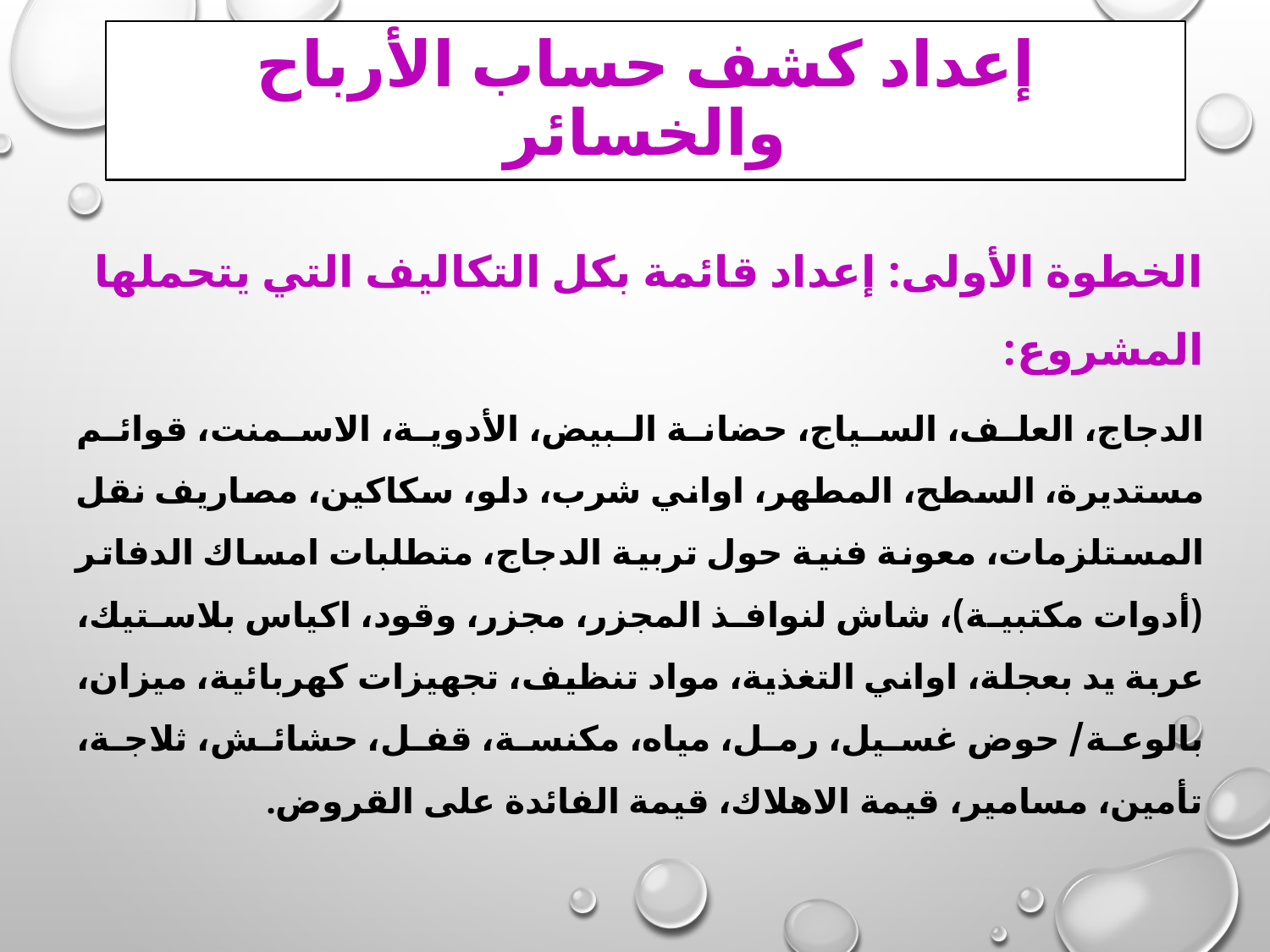

# إعداد كشف حساب الأرباح والخسائر
الخطوة الأولى: إعداد قائمة بكل التكاليف التي يتحملها المشروع:
الدجاج، العلف، السياج، حضانة البيض، الأدوية، الاسمنت، قوائم مستديرة، السطح، المطهر، اواني شرب، دلو، سكاكين، مصاريف نقل المستلزمات، معونة فنية حول تربية الدجاج، متطلبات امساك الدفاتر (أدوات مكتبية)، شاش لنوافذ المجزر، مجزر، وقود، اكياس بلاستيك، عربة يد بعجلة، اواني التغذية، مواد تنظيف، تجهيزات كهربائية، ميزان، بالوعة/ حوض غسيل، رمل، مياه، مكنسة، قفل، حشائش، ثلاجة، تأمين، مسامير، قيمة الاهلاك، قيمة الفائدة على القروض.